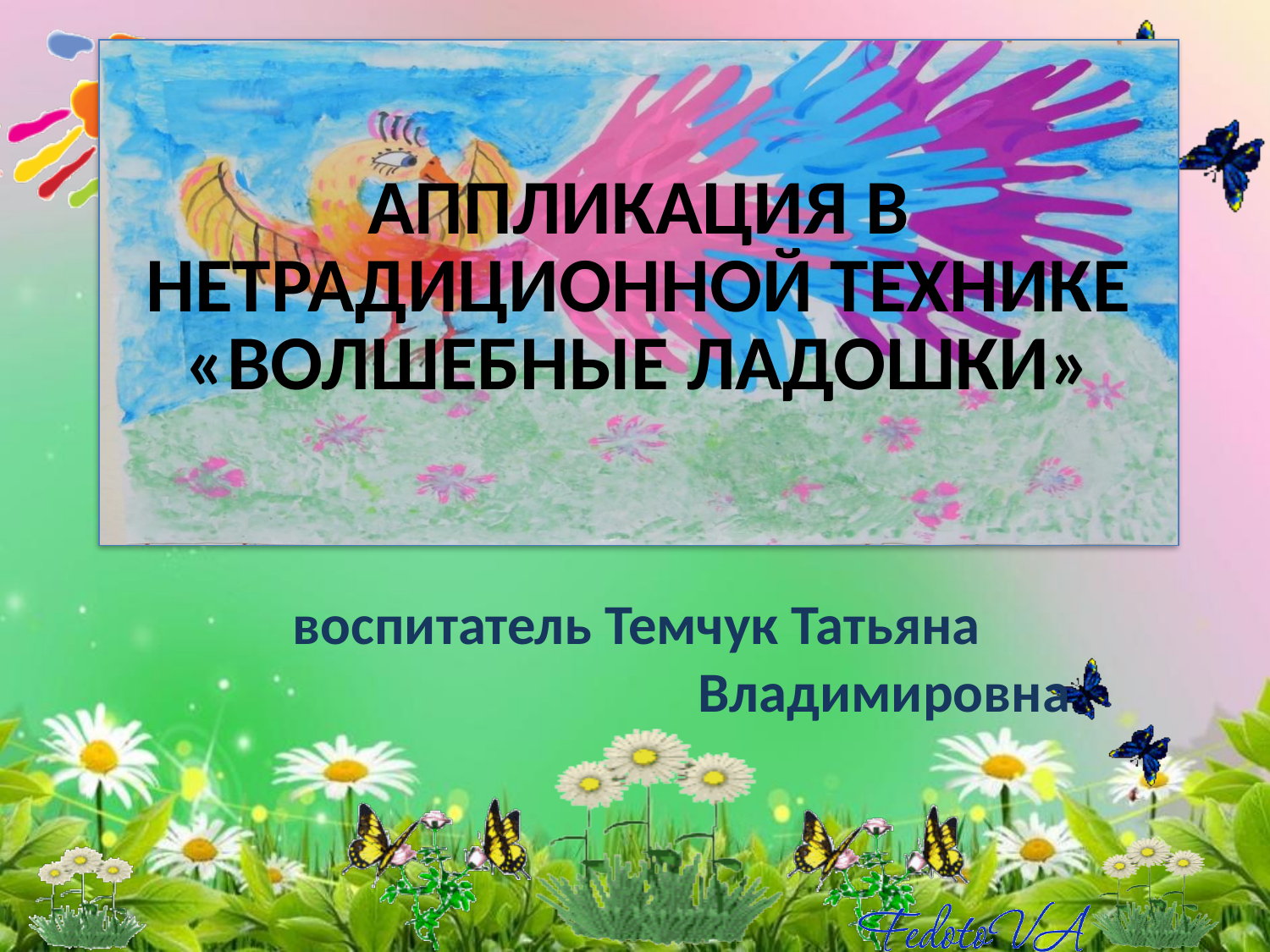

# АППЛИКАЦИЯ В НЕТРАДИЦИОННОЙ ТЕХНИКЕ «ВОЛШЕБНЫЕ ЛАДОШКИ»
воспитатель Темчук Татьяна
                                      Владимировна